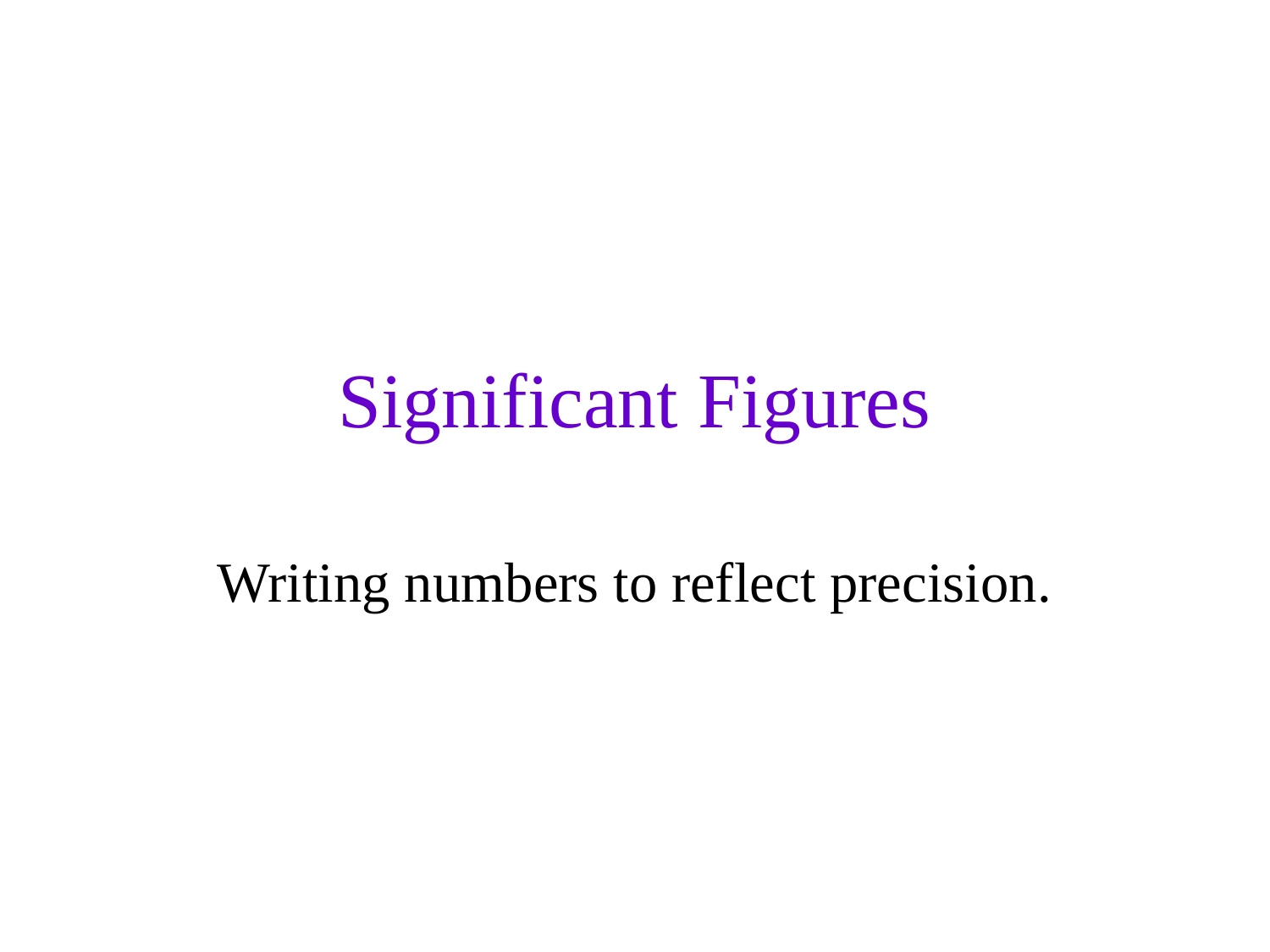

Significant Figures
Writing numbers to reflect precision.